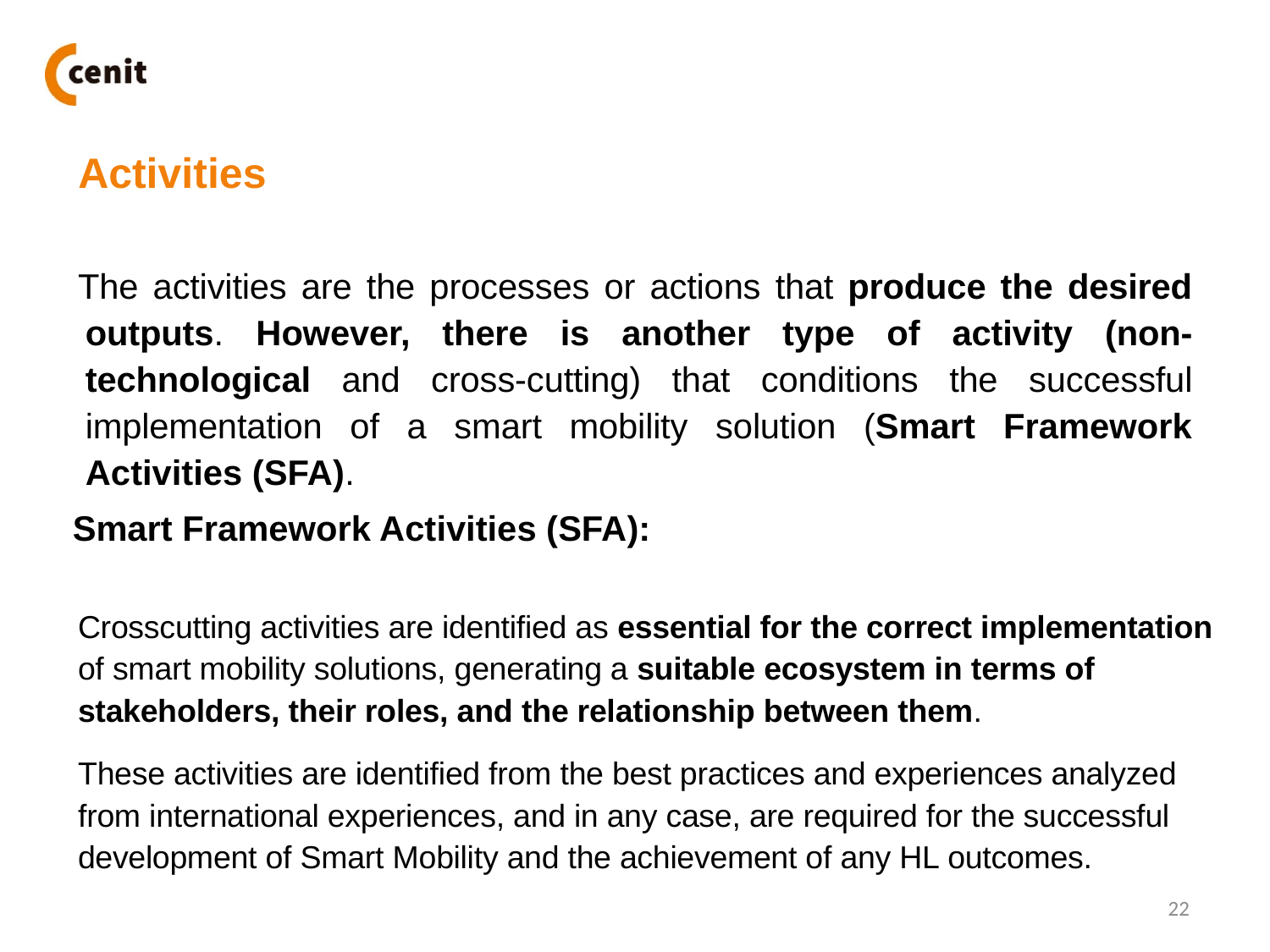

# Activities
The activities are the processes or actions that produce the desired outputs. However, there is another type of activity (non-technological and cross-cutting) that conditions the successful implementation of a smart mobility solution (Smart Framework Activities (SFA).
Smart Framework Activities (SFA):
Crosscutting activities are identified as essential for the correct implementation of smart mobility solutions, generating a suitable ecosystem in terms of stakeholders, their roles, and the relationship between them.
These activities are identified from the best practices and experiences analyzed from international experiences, and in any case, are required for the successful development of Smart Mobility and the achievement of any HL outcomes.
22